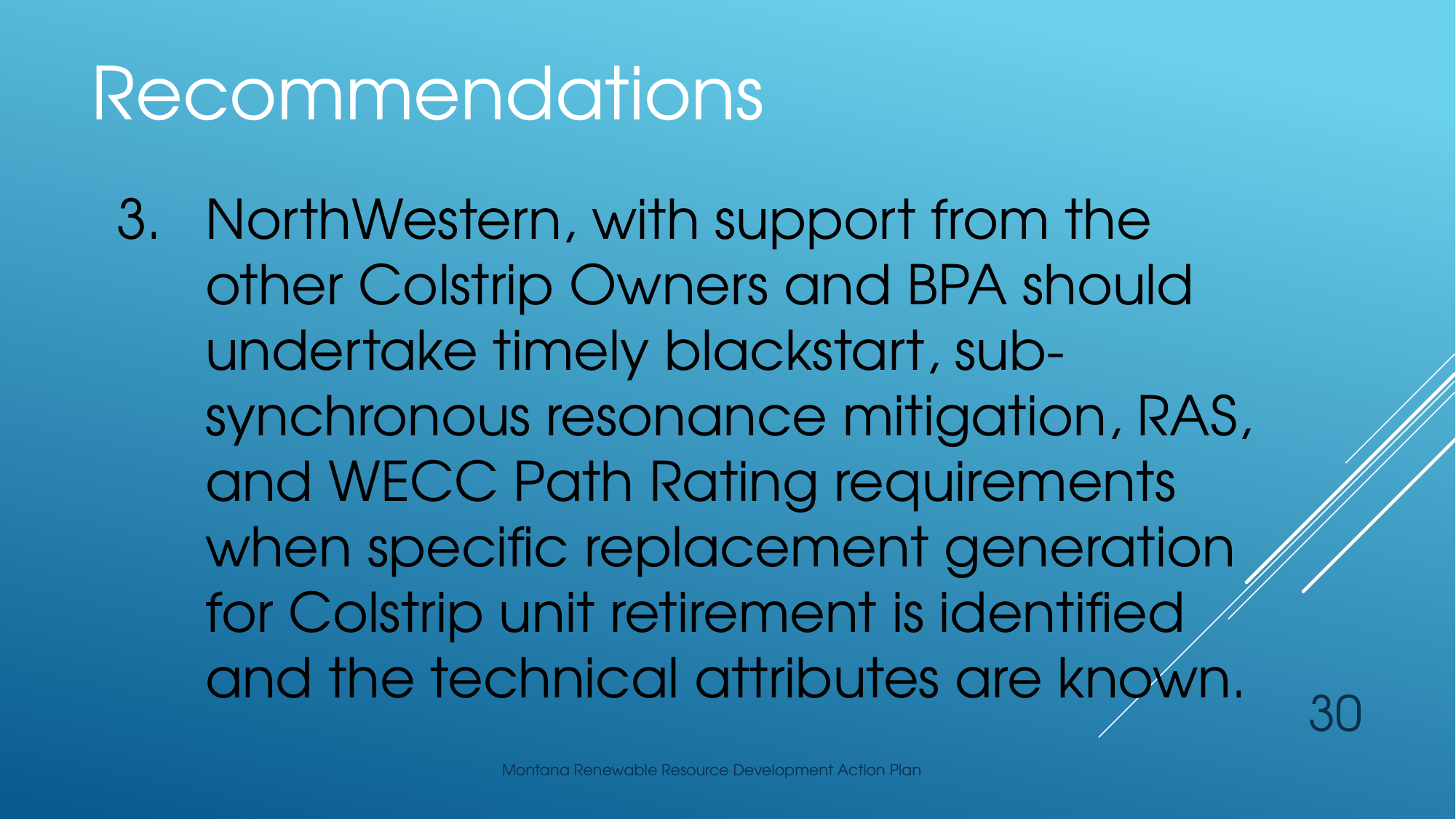

Recommendations
NorthWestern, with support from the other Colstrip Owners and BPA should undertake timely blackstart, sub-synchronous resonance mitigation, RAS, and WECC Path Rating requirements when specific replacement generation for Colstrip unit retirement is identified and the technical attributes are known.
30
Montana Renewable Resource Development Action Plan